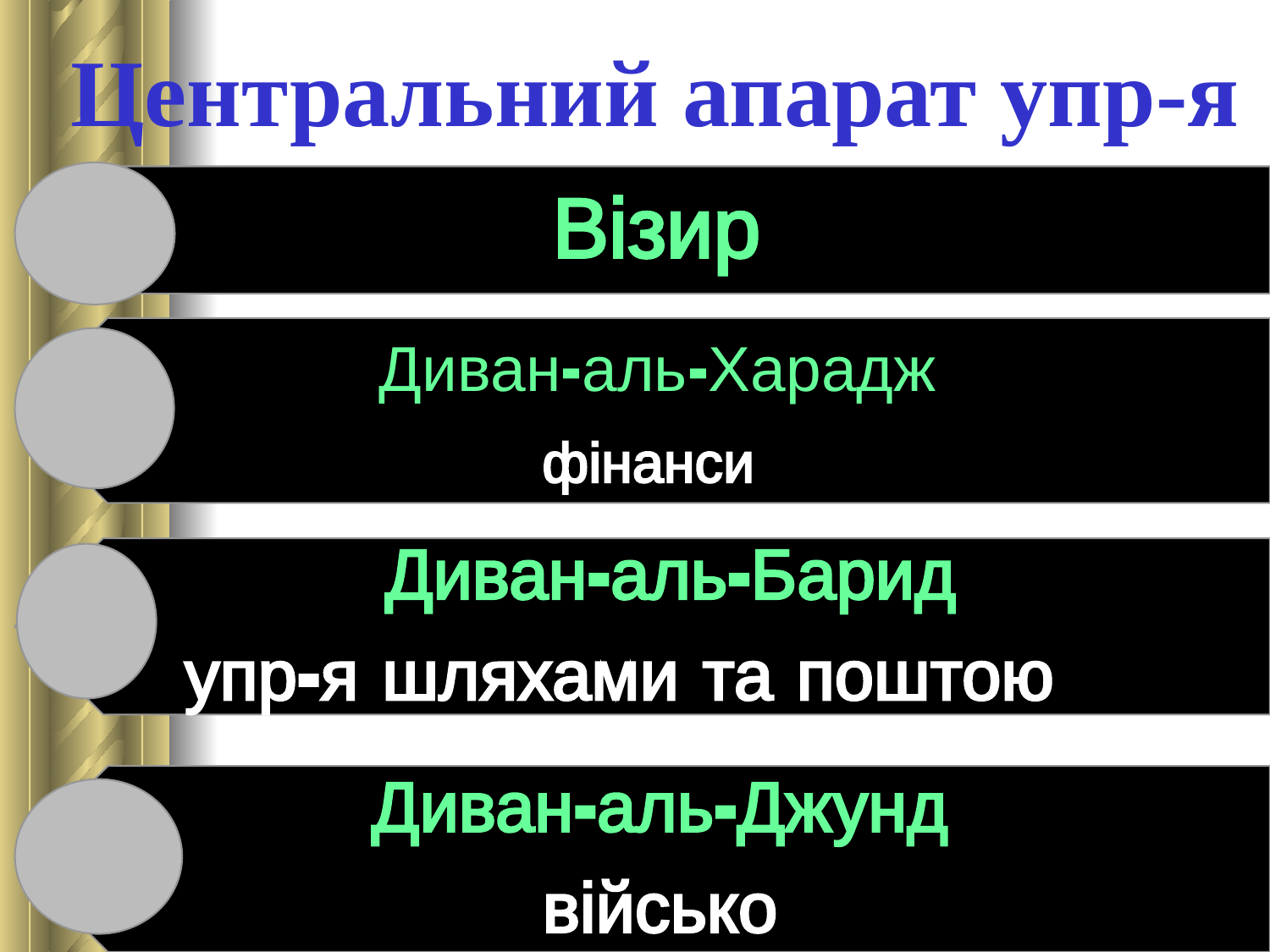

# Центральний апарат упр-я

Візир
Диван-аль-Харадж
фінанси
 Диван-аль-Барид
упр-я шляхами та поштою
Диван-аль-Джунд
військо